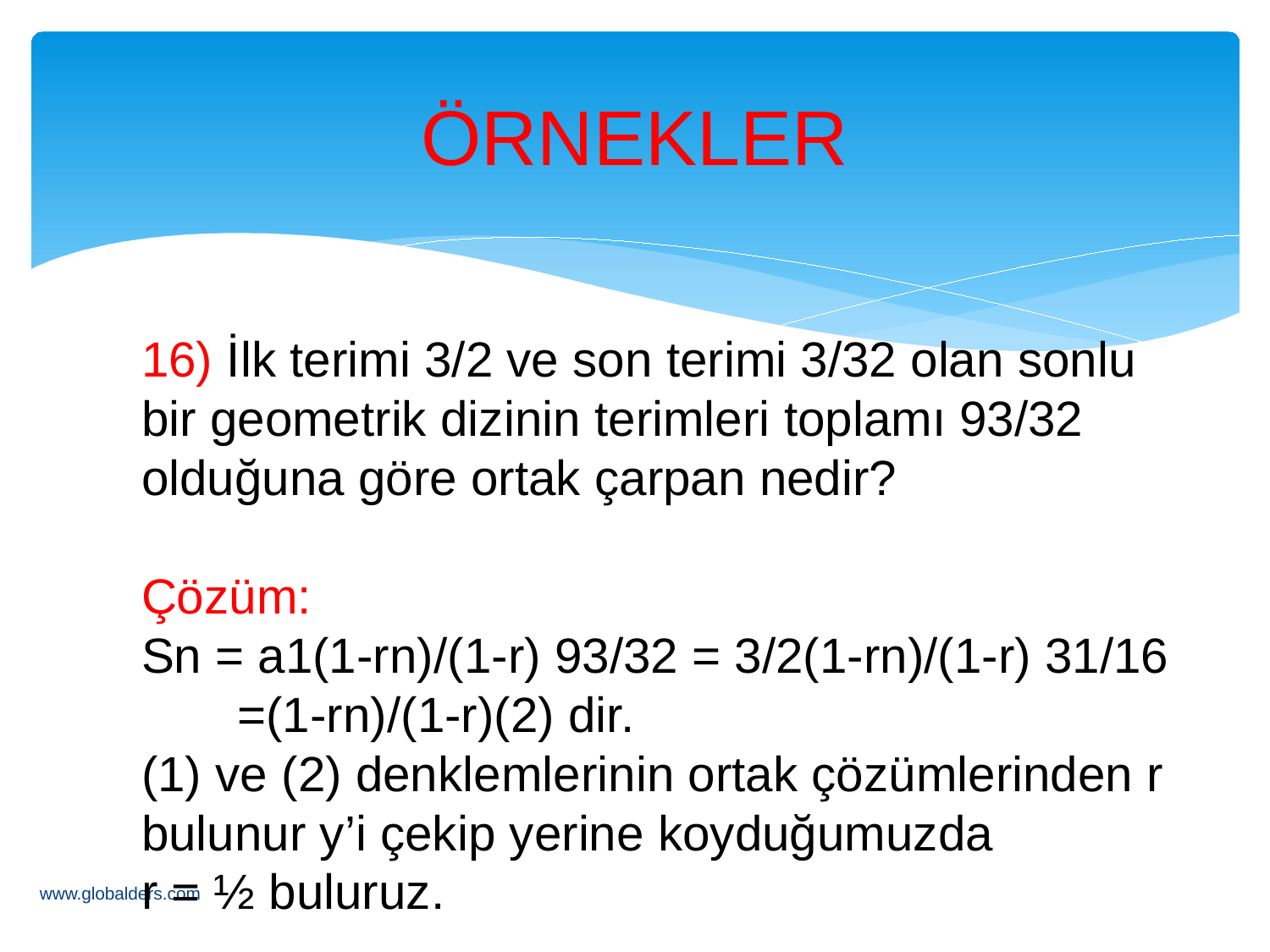

# ÖRNEKLER
16) İlk terimi 3/2 ve son terimi 3/32 olan sonlu bir geometrik dizinin terimleri toplamı 93/32 olduğuna göre ortak çarpan nedir?
Çözüm:
Sn = a1(1-rn)/(1-r) 93/32 = 3/2(1-rn)/(1-r) 31/16          =(1-rn)/(1-r)(2) dir.
(1) ve (2) denklemlerinin ortak çözümlerinden r bulunur y’i çekip yerine koyduğumuzda
r = ½ buluruz.
www.globalders.com